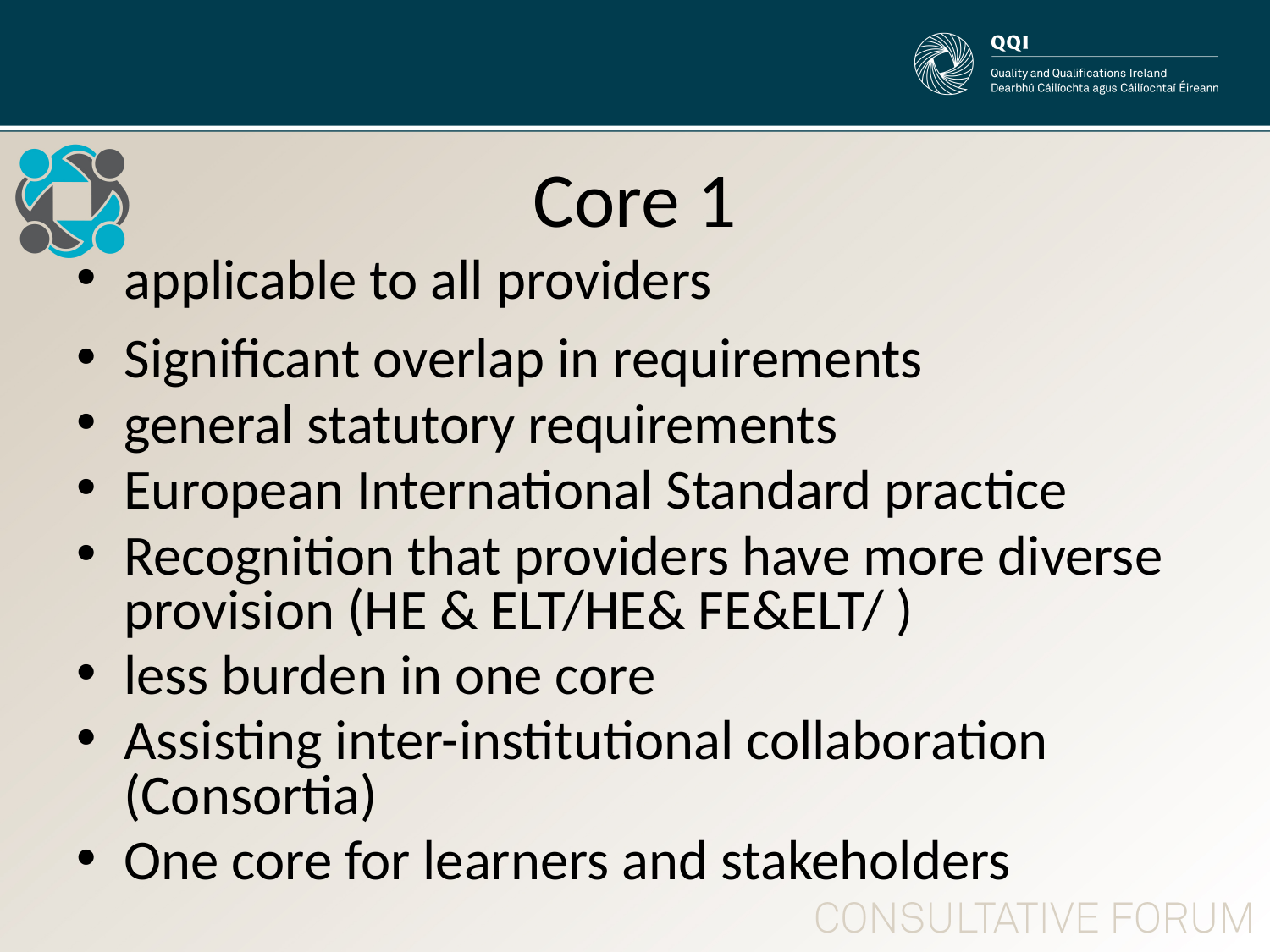

# Core 1
applicable to all providers
Significant overlap in requirements
general statutory requirements
European International Standard practice
Recognition that providers have more diverse provision (HE & ELT/HE& FE&ELT/ )
less burden in one core
Assisting inter-institutional collaboration (Consortia)
One core for learners and stakeholders